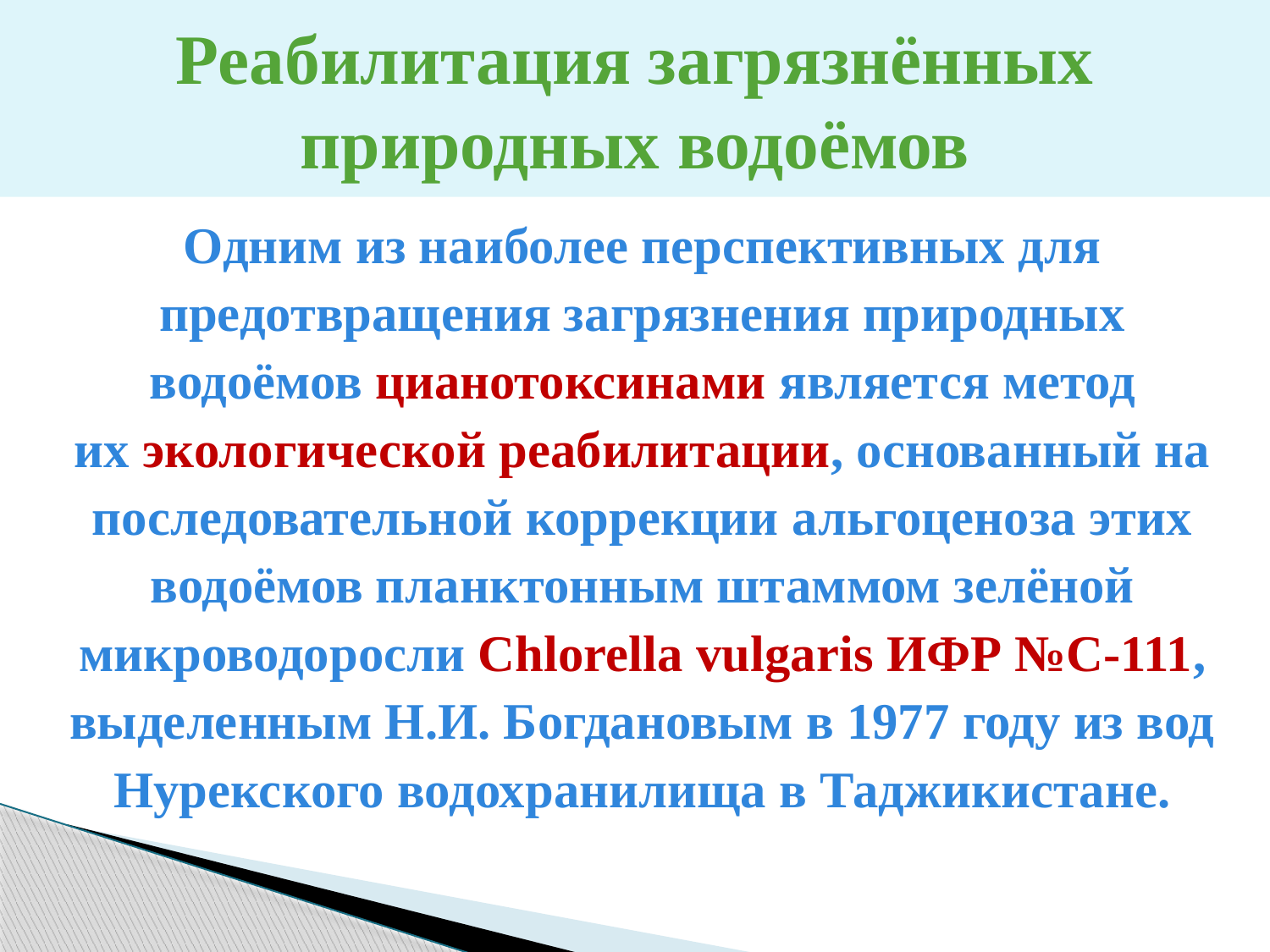

# Реабилитация загрязнённых природных водоёмов
Одним из наиболее перспективных для
предотвращения загрязнения природных
водоёмов цианотоксинами является метод
их экологической реабилитации, основанный на
последовательной коррекции альгоценоза этих
водоёмов планктонным штаммом зелёной
микроводоросли Chlorella vulgaris ИФР №С-111,
выделенным Н.И. Богдановым в 1977 году из вод
Нурекского водохранилища в Таджикистане.